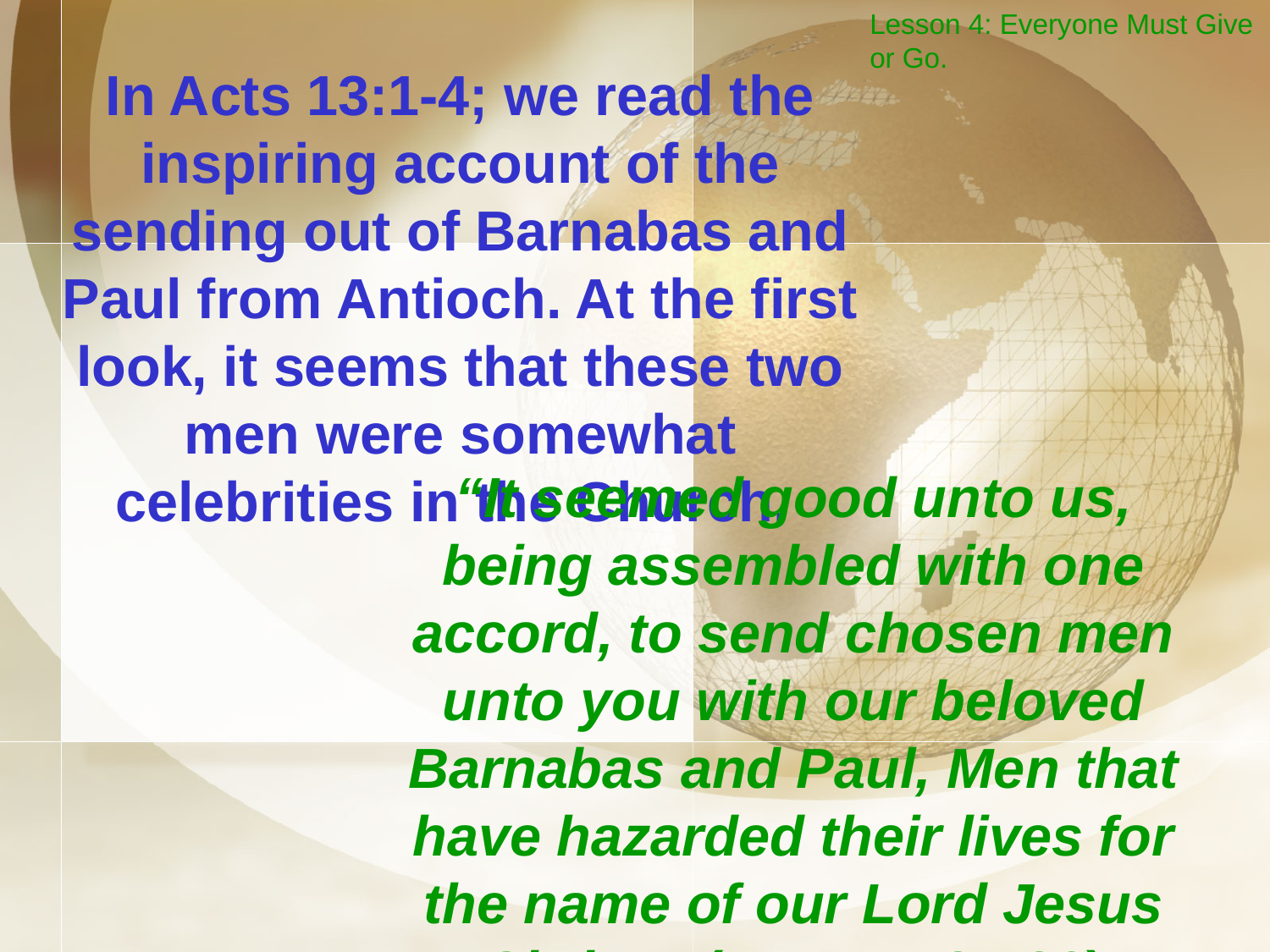

Lesson 4: Everyone Must Give or Go.
In Acts 13:1-4; we read the inspiring account of the sending out of Barnabas and Paul from Antioch. At the first look, it seems that these two men were somewhat celebrities in the Church.
“It seemed good unto us, being assembled with one accord, to send chosen men unto you with our beloved Barnabas and Paul, Men that have hazarded their lives for the name of our Lord Jesus Christ.” (Acts 15:25-26)